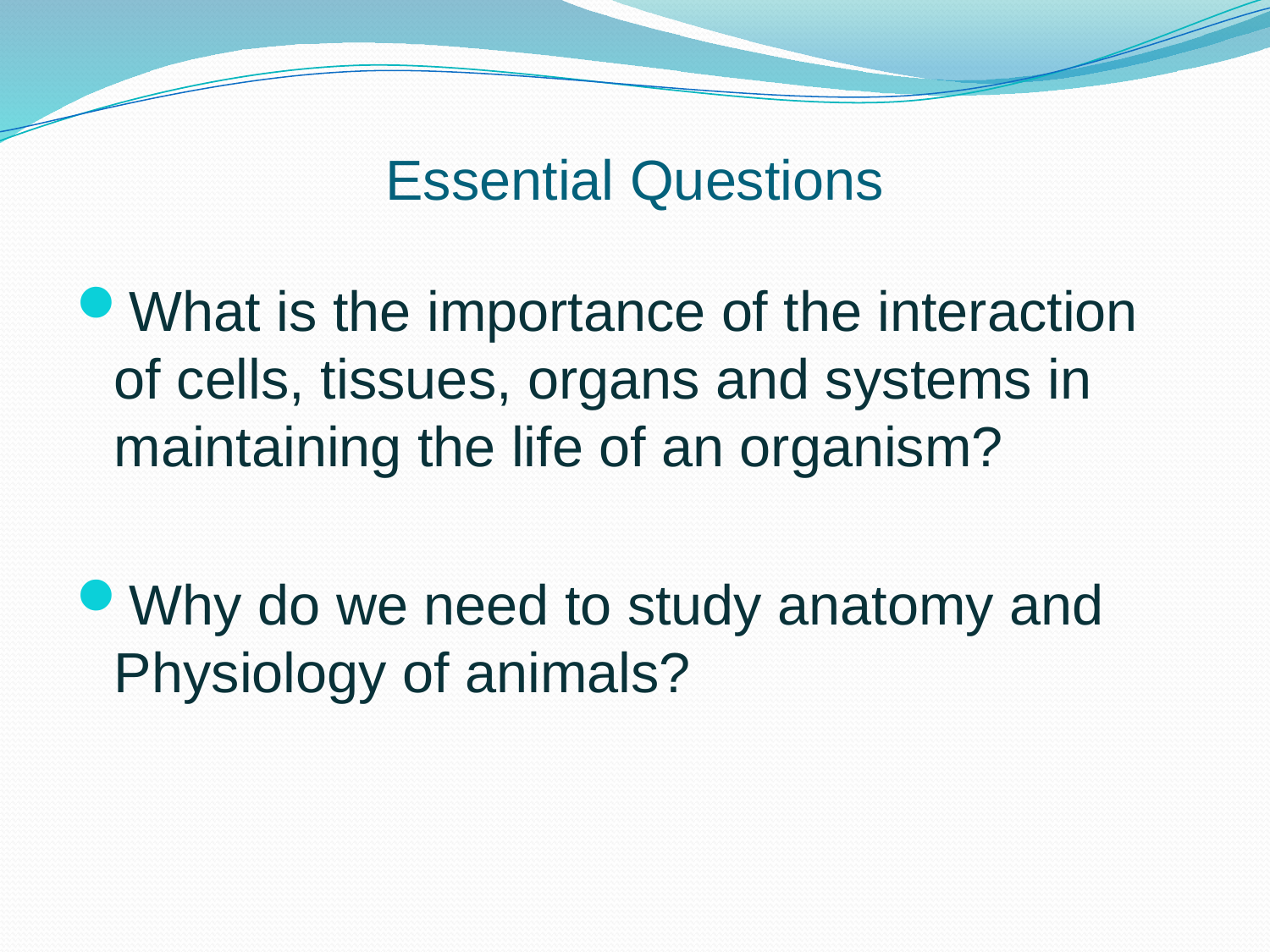

# Essential Questions
What is the importance of the interaction of cells, tissues, organs and systems in maintaining the life of an organism?

Why do we need to study anatomy and Physiology of animals?